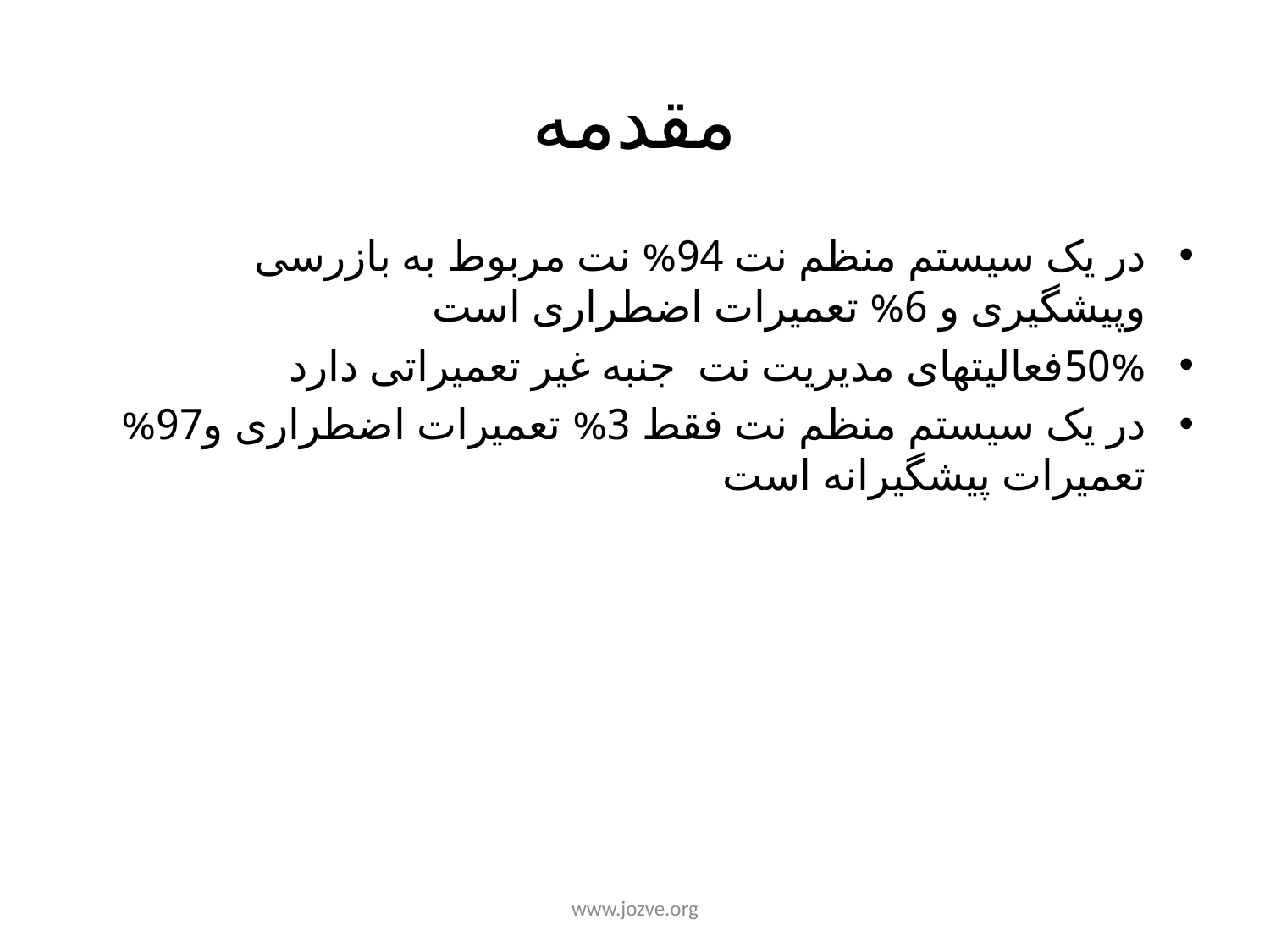

# مقدمه
در یک سیستم منظم نت 94% نت مربوط به بازرسی  وپیشگیری و 6% تعمیرات اضطراری است
50%فعالیتهای مدیریت نت  جنبه غیر تعمیراتی دارد
در یک سیستم منظم نت فقط 3% تعمیرات اضطراری و97% تعمیرات پیشگیرانه است
www.jozve.org